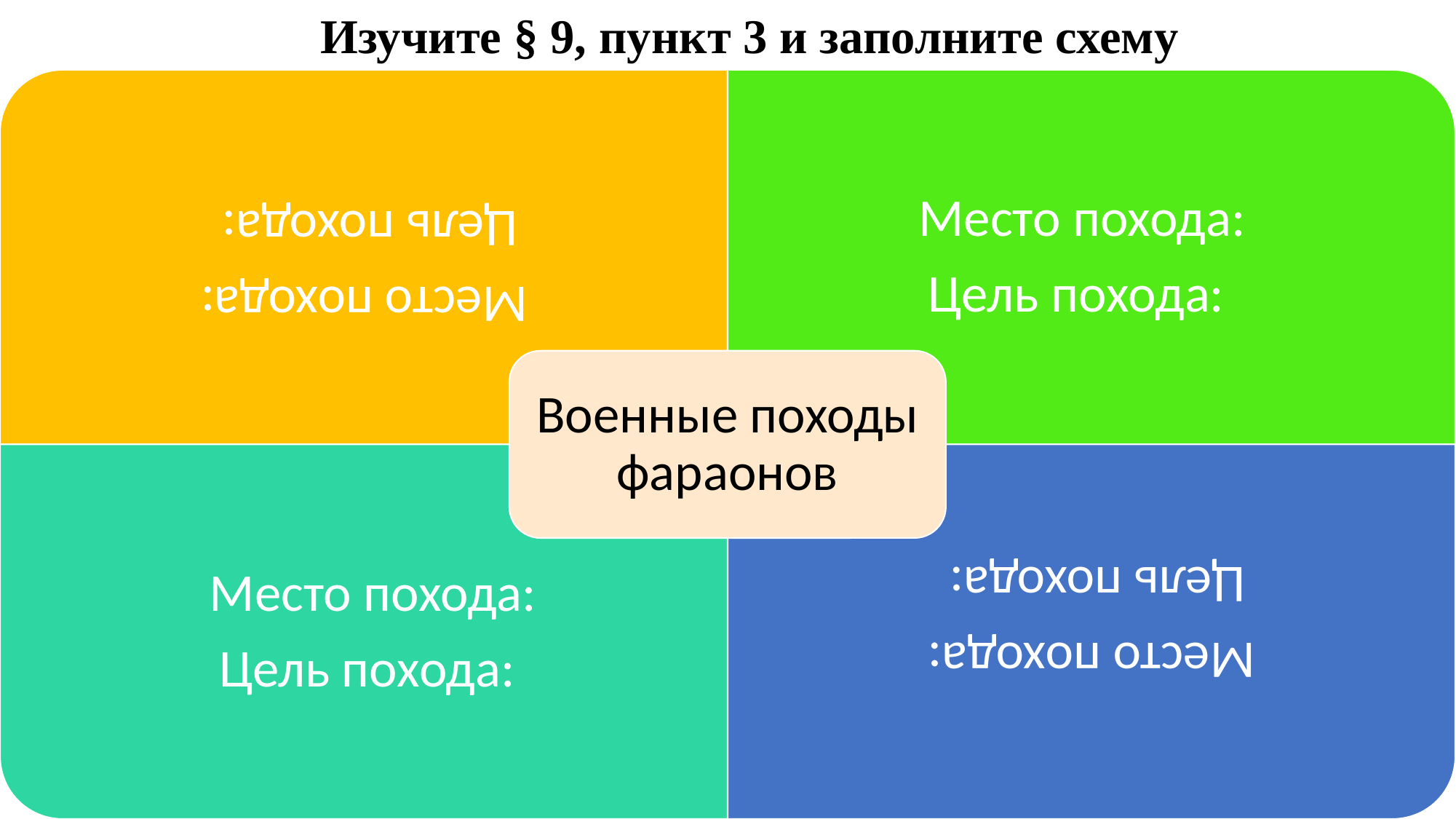

Изучите § 9, пункт 3 и заполните схему
Место похода:
Цель похода:
Место похода:
Цель похода:
Место похода:
Цель похода:
Место похода:
Цель похода:
Военные походы фараонов